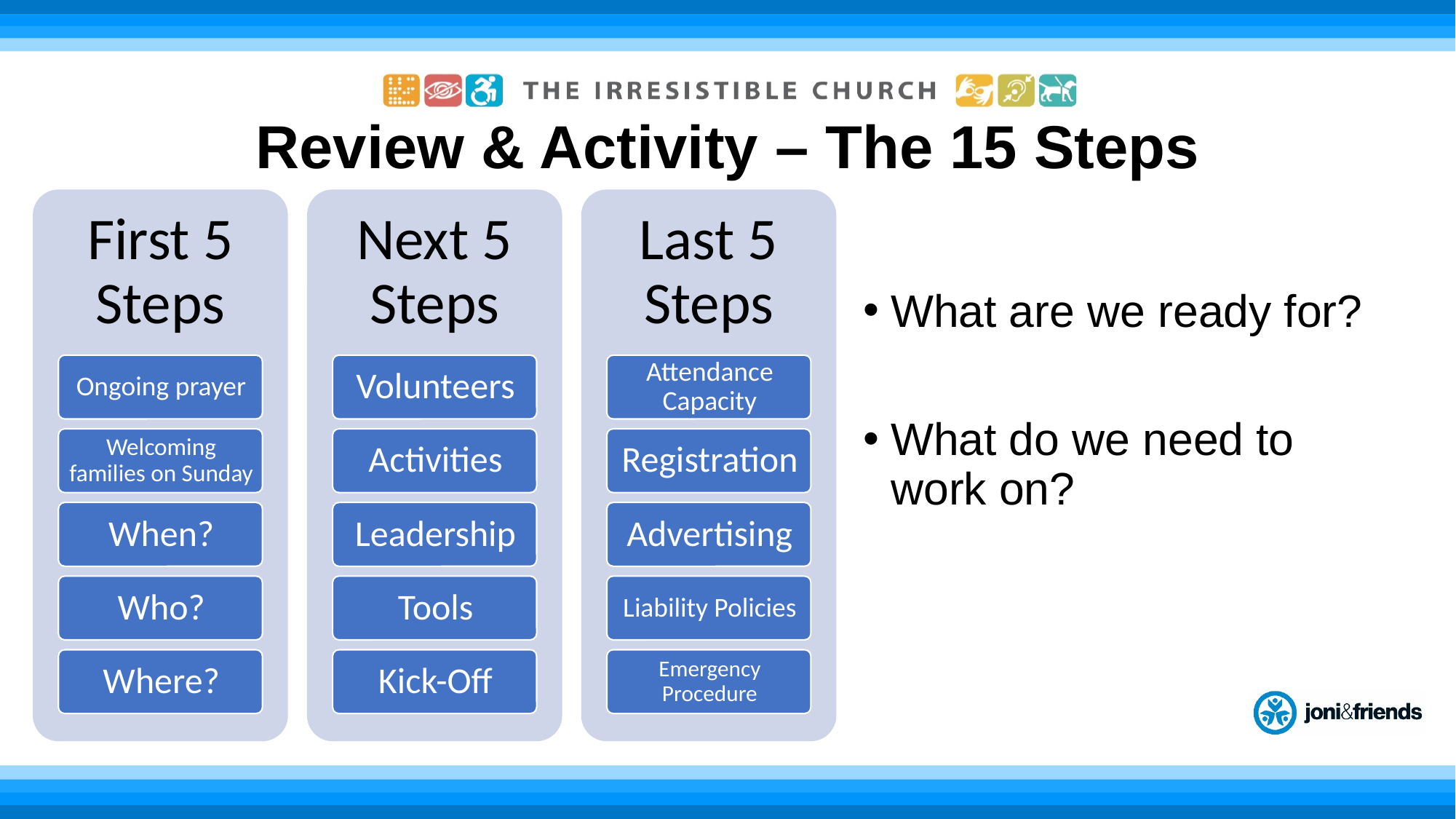

# Review & Activity – The 15 Steps
First 5 Steps
Ongoing prayer
Welcoming families on Sunday
When?
Who?
Where?
Next 5 Steps
Volunteers
Activities
Leadership
Tools
Kick-Off
Last 5 Steps
Attendance Capacity
Registration
Advertising
Liability Policies
Emergency Procedure

What are we ready for?

What do we need to work on?